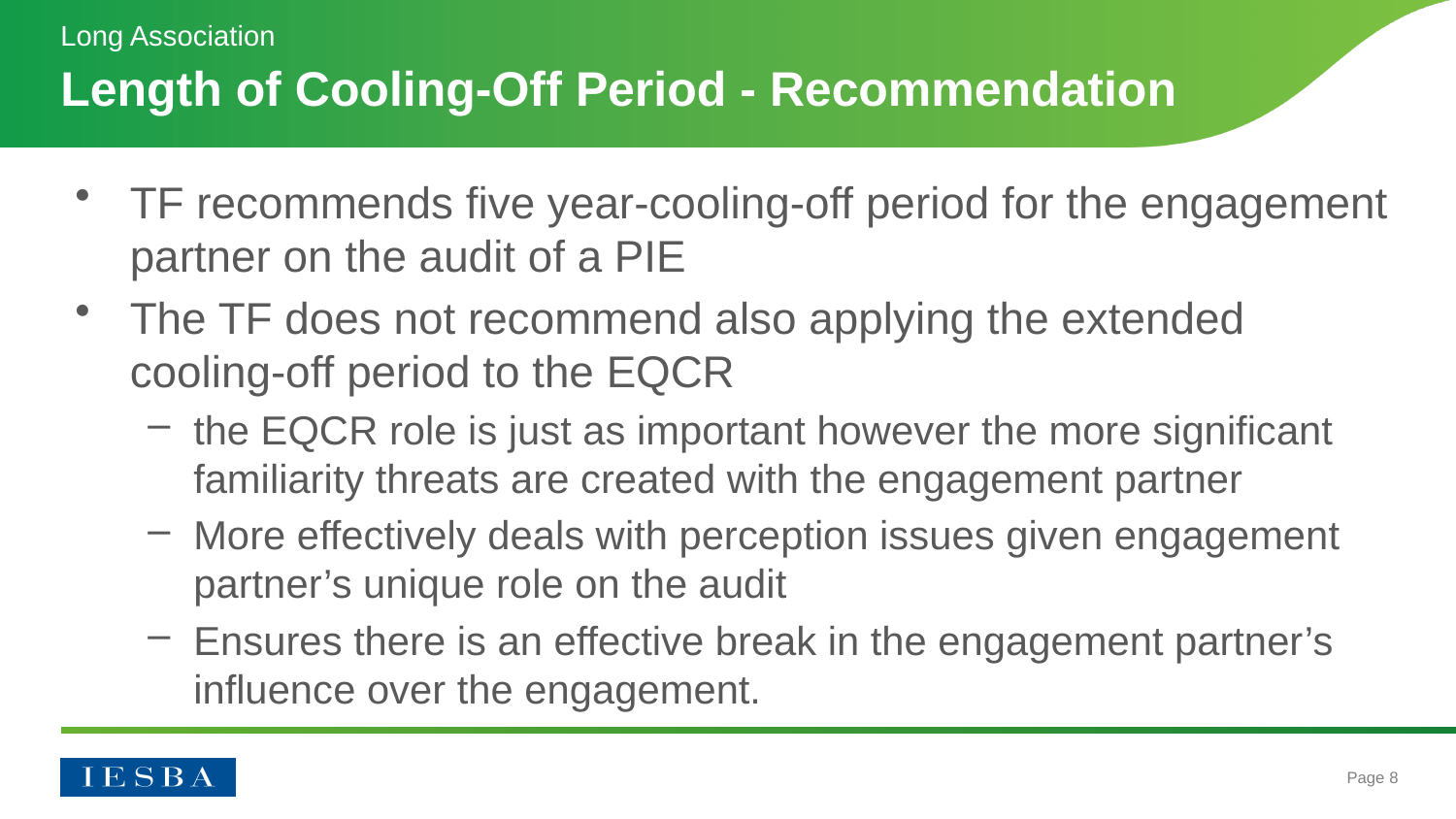

Long Association
# Length of Cooling-Off Period - Recommendation
TF recommends five year-cooling-off period for the engagement partner on the audit of a PIE
The TF does not recommend also applying the extended cooling-off period to the EQCR
the EQCR role is just as important however the more significant familiarity threats are created with the engagement partner
More effectively deals with perception issues given engagement partner’s unique role on the audit
Ensures there is an effective break in the engagement partner’s influence over the engagement.